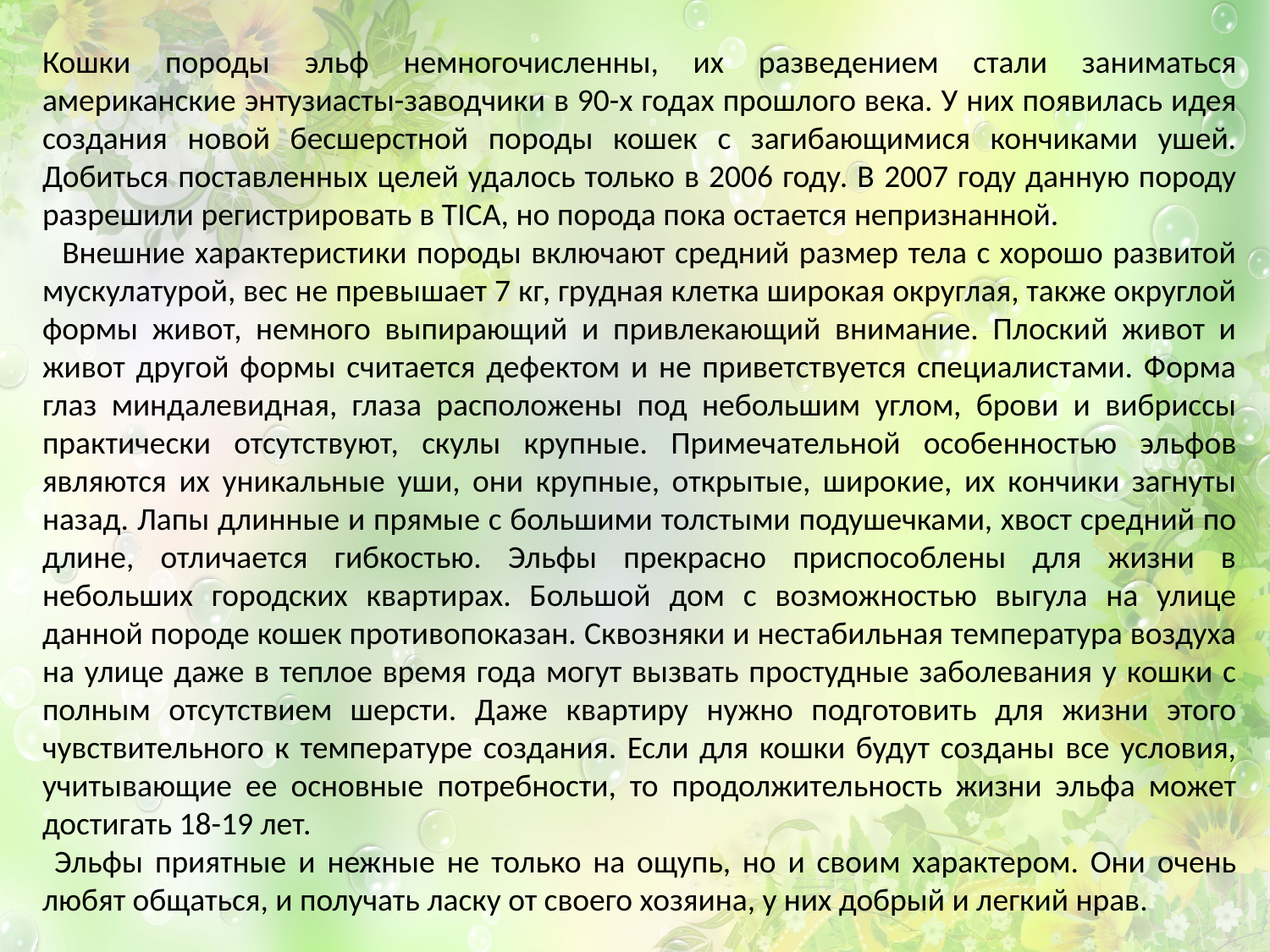

Кошки породы эльф немногочисленны, их разведением стали заниматься американские энтузиасты-заводчики в 90-х годах прошлого века. У них появилась идея создания новой бесшерстной породы кошек с загибающимися кончиками ушей. Добиться поставленных целей удалось только в 2006 году. В 2007 году данную породу разрешили регистрировать в TICA, но порода пока остается непризнанной.                           Внешние характеристики породы включают средний размер тела с хорошо развитой мускулатурой, вес не превышает 7 кг, грудная клетка широкая округлая, также округлой формы живот, немного выпирающий и привлекающий внимание. Плоский живот и живот другой формы считается дефектом и не приветствуется специалистами. Форма глаз миндалевидная, глаза расположены под небольшим углом, брови и вибриссы практически отсутствуют, скулы крупные. Примечательной особенностью эльфов являются их уникальные уши, они крупные, открытые, широкие, их кончики загнуты назад. Лапы длинные и прямые с большими толстыми подушечками, хвост средний по длине, отличается гибкостью. Эльфы прекрасно приспособлены для жизни в небольших городских квартирах. Большой дом с возможностью выгула на улице данной породе кошек противопоказан. Сквозняки и нестабильная температура воздуха на улице даже в теплое время года могут вызвать простудные заболевания у кошки с полным отсутствием шерсти. Даже квартиру нужно подготовить для жизни этого чувствительного к температуре создания. Если для кошки будут созданы все условия, учитывающие ее основные потребности, то продолжительность жизни эльфа может достигать 18-19 лет.
 Эльфы приятные и нежные не только на ощупь, но и своим характером. Они очень любят общаться, и получать ласку от своего хозяина, у них добрый и легкий нрав.